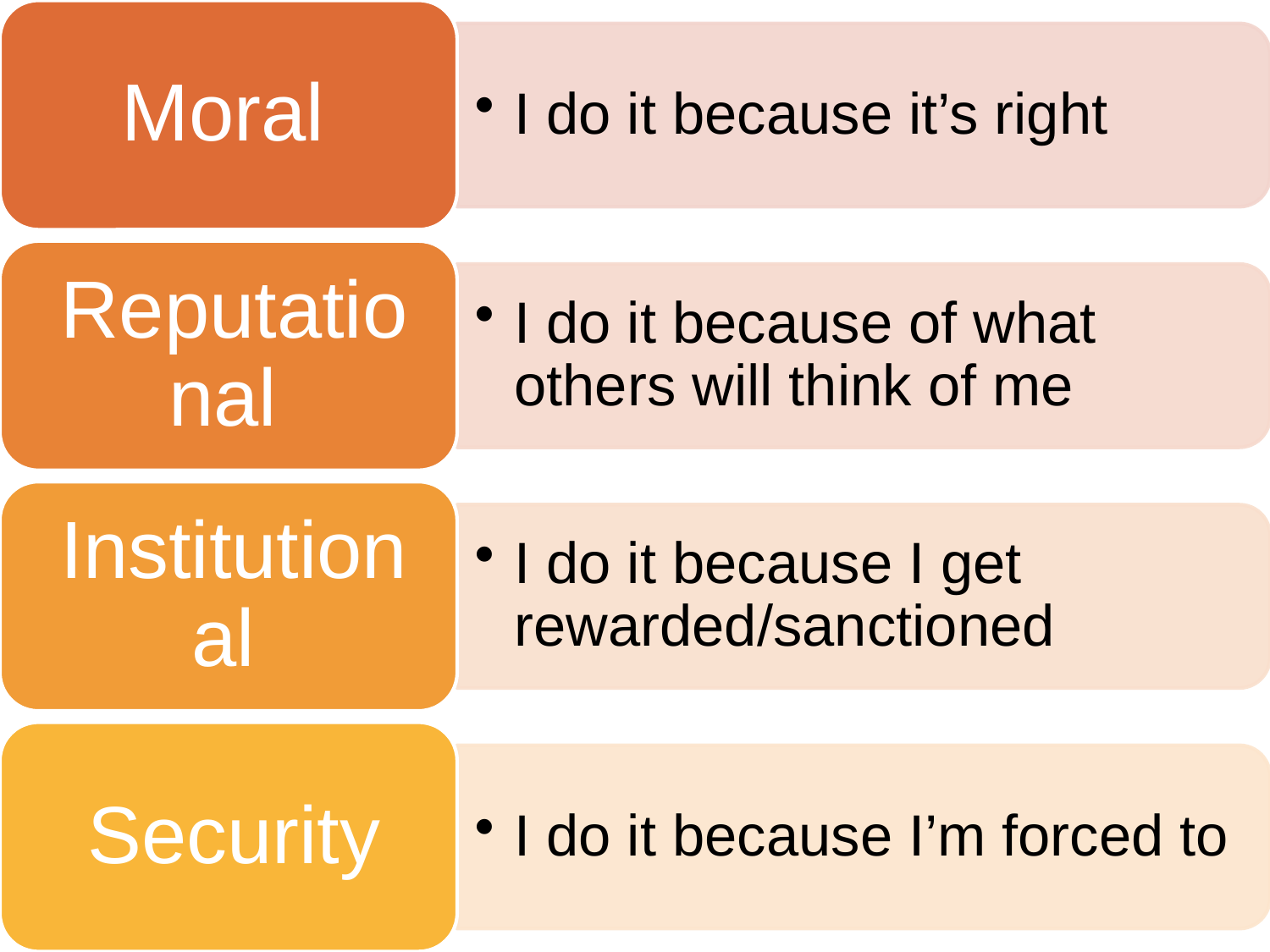

I do it because it’s right
Moral
I do it because of what others will think of me
Reputational
I do it because I get rewarded/sanctioned
Institutional
I do it because I’m forced to
Security